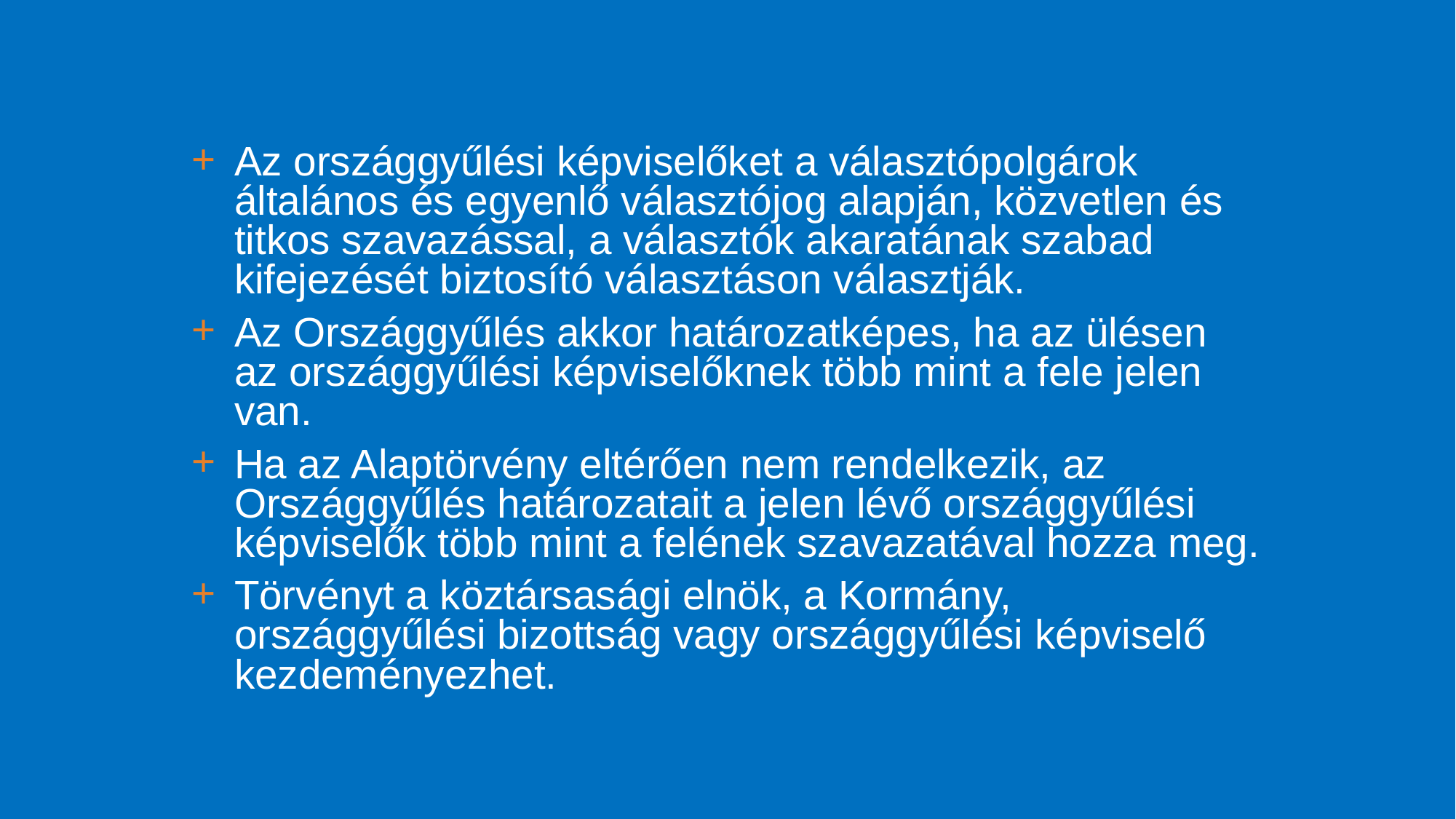

Az országgyűlési képviselőket a választópolgárok általános és egyenlő választójog alapján, közvetlen és titkos szavazással, a választók akaratának szabad kifejezését biztosító választáson választják.
Az Országgyűlés akkor határozatképes, ha az ülésen az országgyűlési képviselőknek több mint a fele jelen van.
Ha az Alaptörvény eltérően nem rendelkezik, az Országgyűlés határozatait a jelen lévő országgyűlési képviselők több mint a felének szavazatával hozza meg.
Törvényt a köztársasági elnök, a Kormány, országgyűlési bizottság vagy országgyűlési képviselő kezdeményezhet.